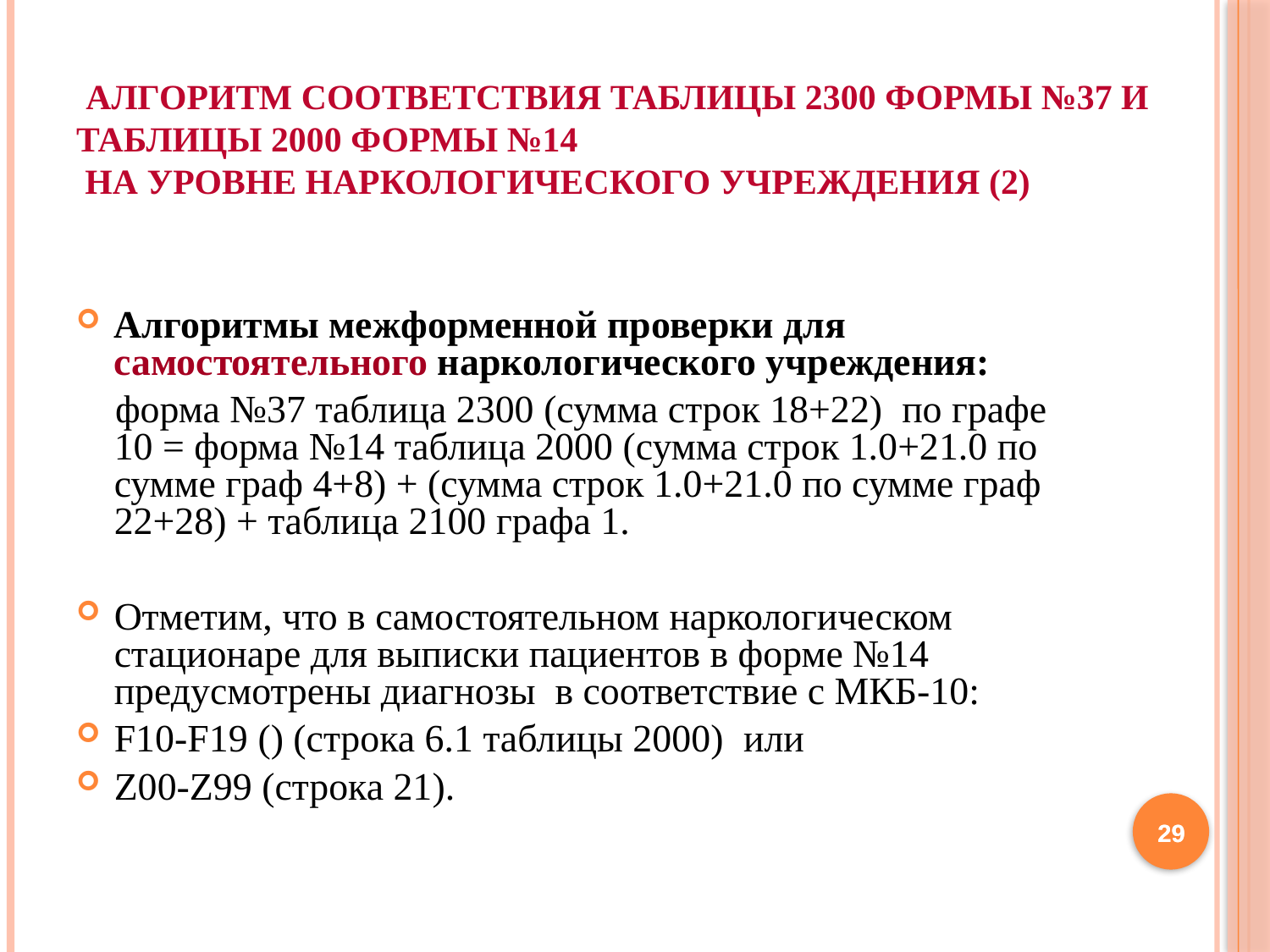

АЛГОРИТМ СООТВЕТСТВИЯ ТАБЛИЦЫ 2300 ФОРМЫ №37 И ТАБЛИЦЫ 2000 ФОРМЫ №14
 НА УРОВНЕ НАРКОЛОГИЧЕСКОГО УЧРЕЖДЕНИЯ (2)

Алгоритмы межформенной проверки для самостоятельного наркологического учреждения:
    форма №37 таблица 2300 (сумма строк 18+22)  по графе 10 = форма №14 таблица 2000 (сумма строк 1.0+21.0 по сумме граф 4+8) + (сумма строк 1.0+21.0 по сумме граф 22+28) + таблица 2100 графа 1.

Отметим, что в самостоятельном наркологическом стационаре для выписки пациентов в форме №14 предусмотрены диагнозы  в соответствие с МКБ-10:
F10-F19 () (строка 6.1 таблицы 2000)  или
Z00-Z99 (строка 21).

29
29